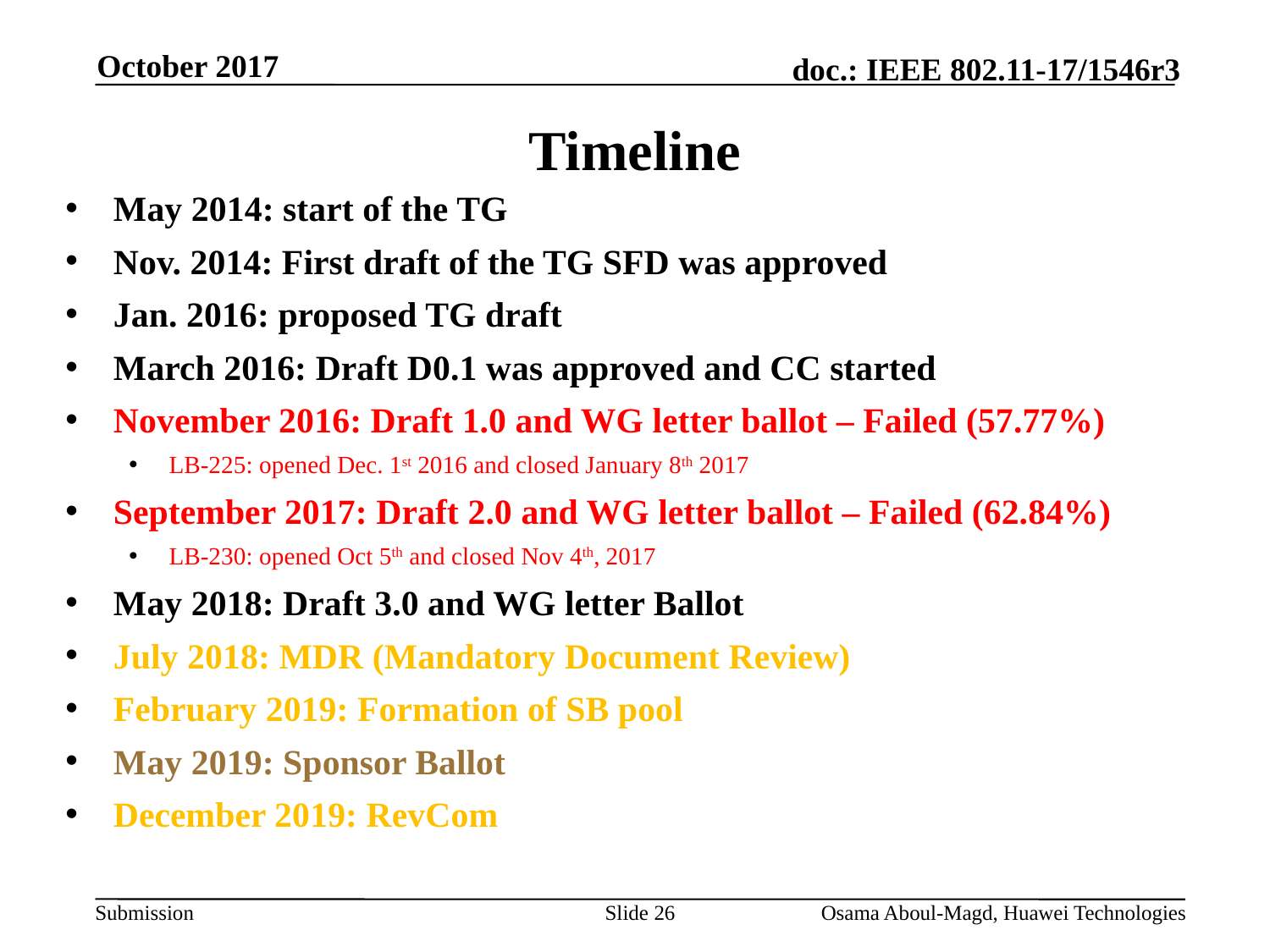

October 2017
# Timeline
May 2014: start of the TG
Nov. 2014: First draft of the TG SFD was approved
Jan. 2016: proposed TG draft
March 2016: Draft D0.1 was approved and CC started
November 2016: Draft 1.0 and WG letter ballot – Failed (57.77%)
LB-225: opened Dec. 1st 2016 and closed January 8th 2017
September 2017: Draft 2.0 and WG letter ballot – Failed (62.84%)
LB-230: opened Oct 5th and closed Nov 4th, 2017
May 2018: Draft 3.0 and WG letter Ballot
July 2018: MDR (Mandatory Document Review)
February 2019: Formation of SB pool
May 2019: Sponsor Ballot
December 2019: RevCom

Slide 26
Osama Aboul-Magd, Huawei Technologies